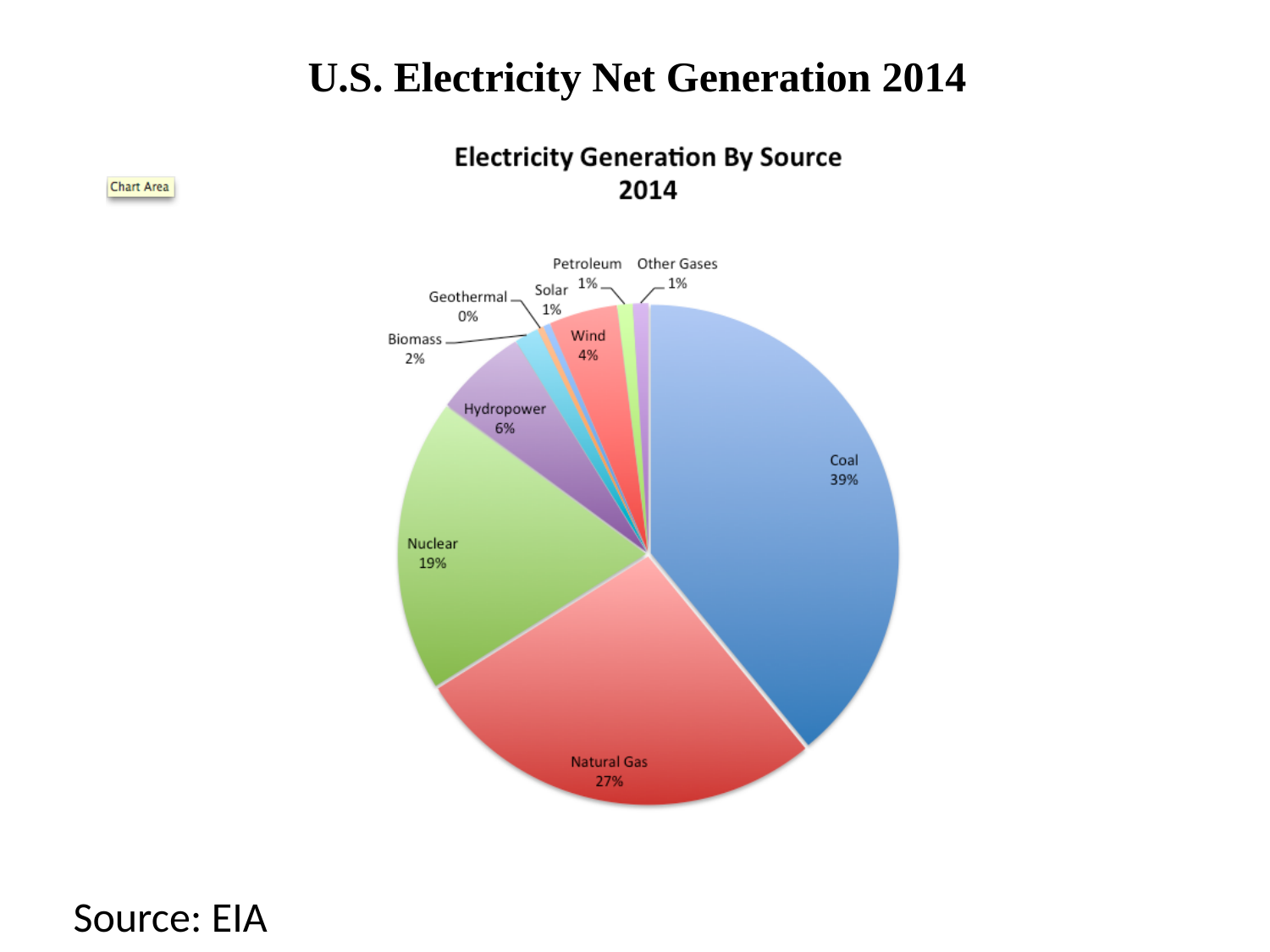

### Chart: U.S. Electricity Net Generation 2014

| Category | Column1 | Column2 |
|---|---|---|
| coal | None | None |
| petroleum | None | None |
| natural gas | None | None |
| nuclear | None | None |
| pumped storage | None | None |
| renewables | None | None |
Source: EIA